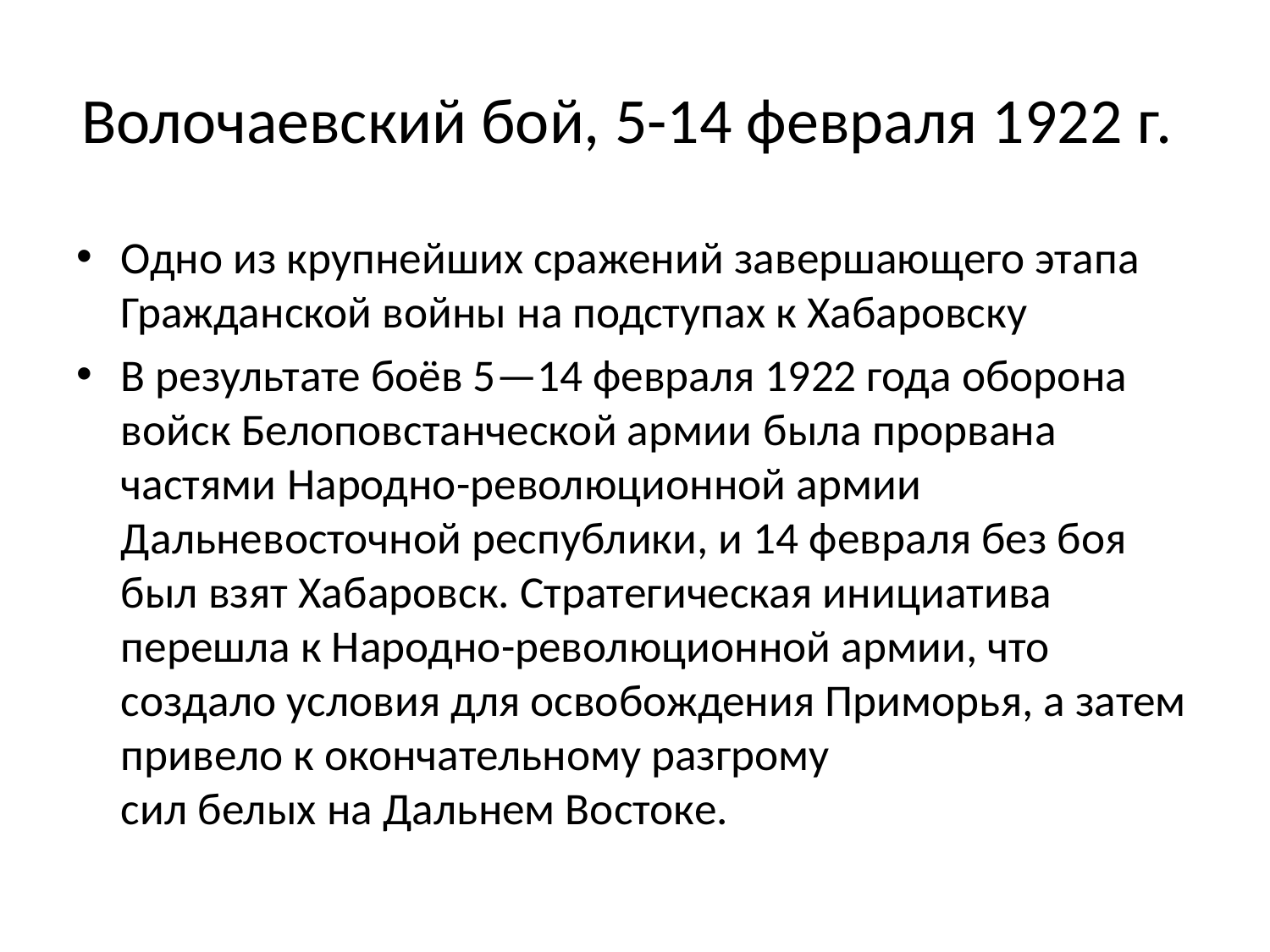

# Волочаевский бой, 5-14 февраля 1922 г.
Одно из крупнейших сражений завершающего этапа Гражданской войны на подступах к Хабаровску
В результате боёв 5—14 февраля 1922 года оборона войск Белоповстанческой армии была прорвана частями Народно-революционной армии Дальневосточной республики, и 14 февраля без боя был взят Хабаровск. Стратегическая инициатива перешла к Народно-революционной армии, что создало условия для освобождения Приморья, а затем привело к окончательному разгрому сил белых на Дальнем Востоке.